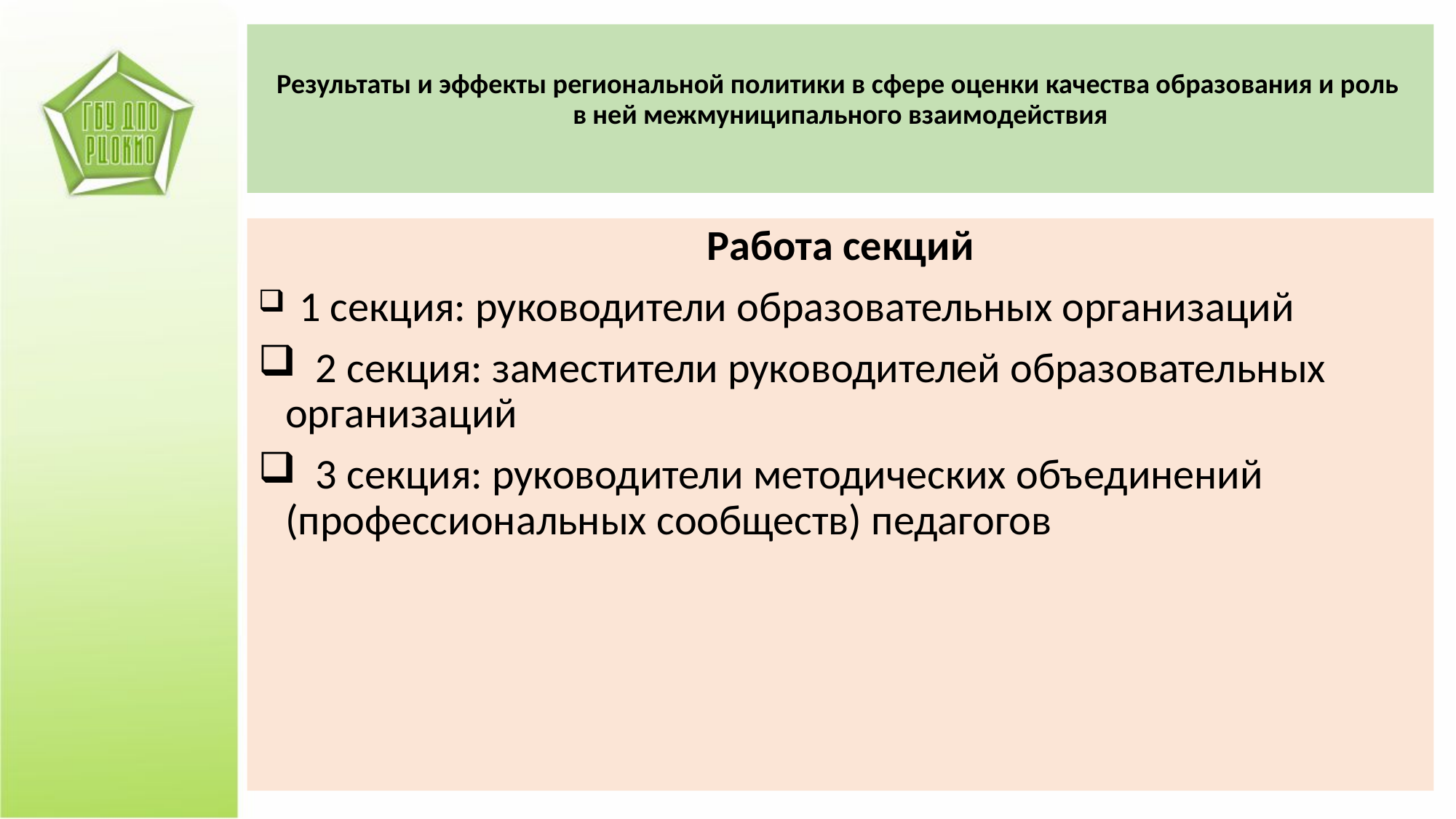

# Результаты и эффекты региональной политики в сфере оценки качества образования и роль в ней межмуниципального взаимодействия
Работа секций
  1 секция: руководители образовательных организаций
  2 секция: заместители руководителей образовательных организаций
  3 секция: руководители методических объединений (профессиональных сообществ) педагогов